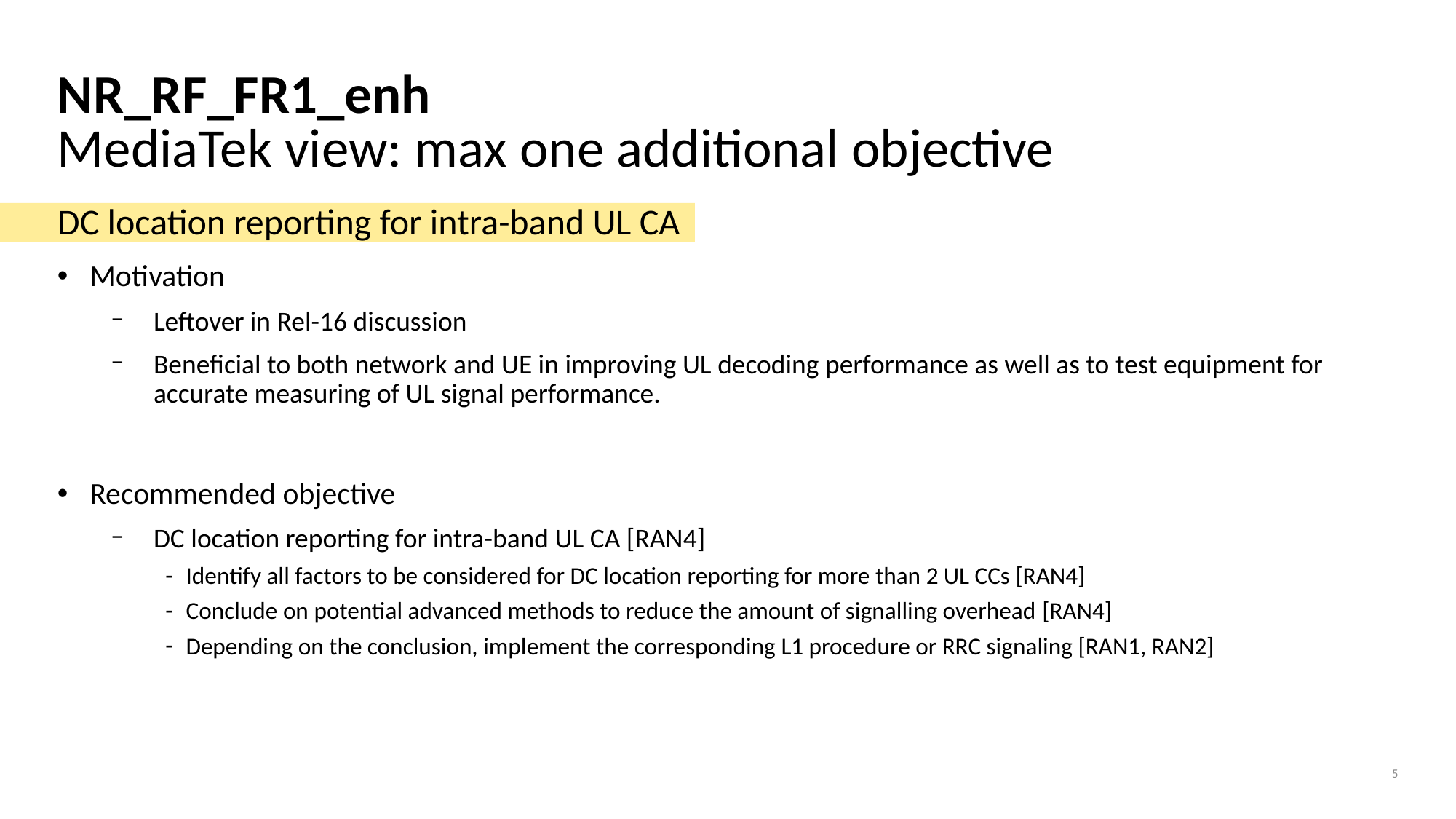

# NR_RF_FR1_enh MediaTek view: max one additional objective

DC location reporting for intra-band UL CA
Motivation
Leftover in Rel-16 discussion
Beneficial to both network and UE in improving UL decoding performance as well as to test equipment for accurate measuring of UL signal performance.

Recommended objective
DC location reporting for intra-band UL CA [RAN4]
Identify all factors to be considered for DC location reporting for more than 2 UL CCs [RAN4]
Conclude on potential advanced methods to reduce the amount of signalling overhead [RAN4]
Depending on the conclusion, implement the corresponding L1 procedure or RRC signaling [RAN1, RAN2]

5